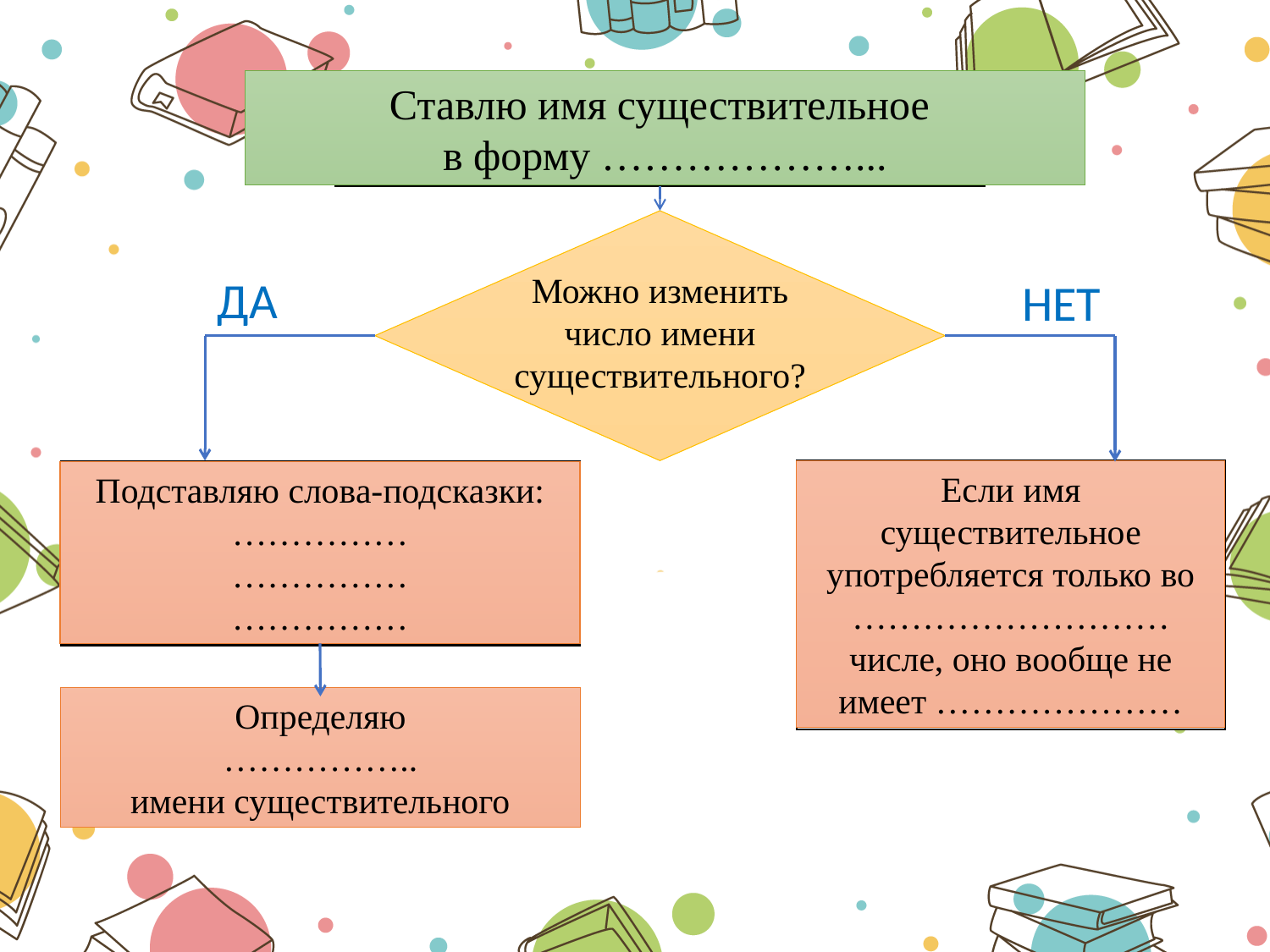

Ставлю имя существительное
в форму ………………...

Можно изменить число имени существительного?
ДА
НЕТ

Если имя существительное употребляется только во ………………………
числе, оно вообще не имеет …………………
Подставляю слова-подсказки:
……………
……………
……………

Определяю
……………..
имени существительного